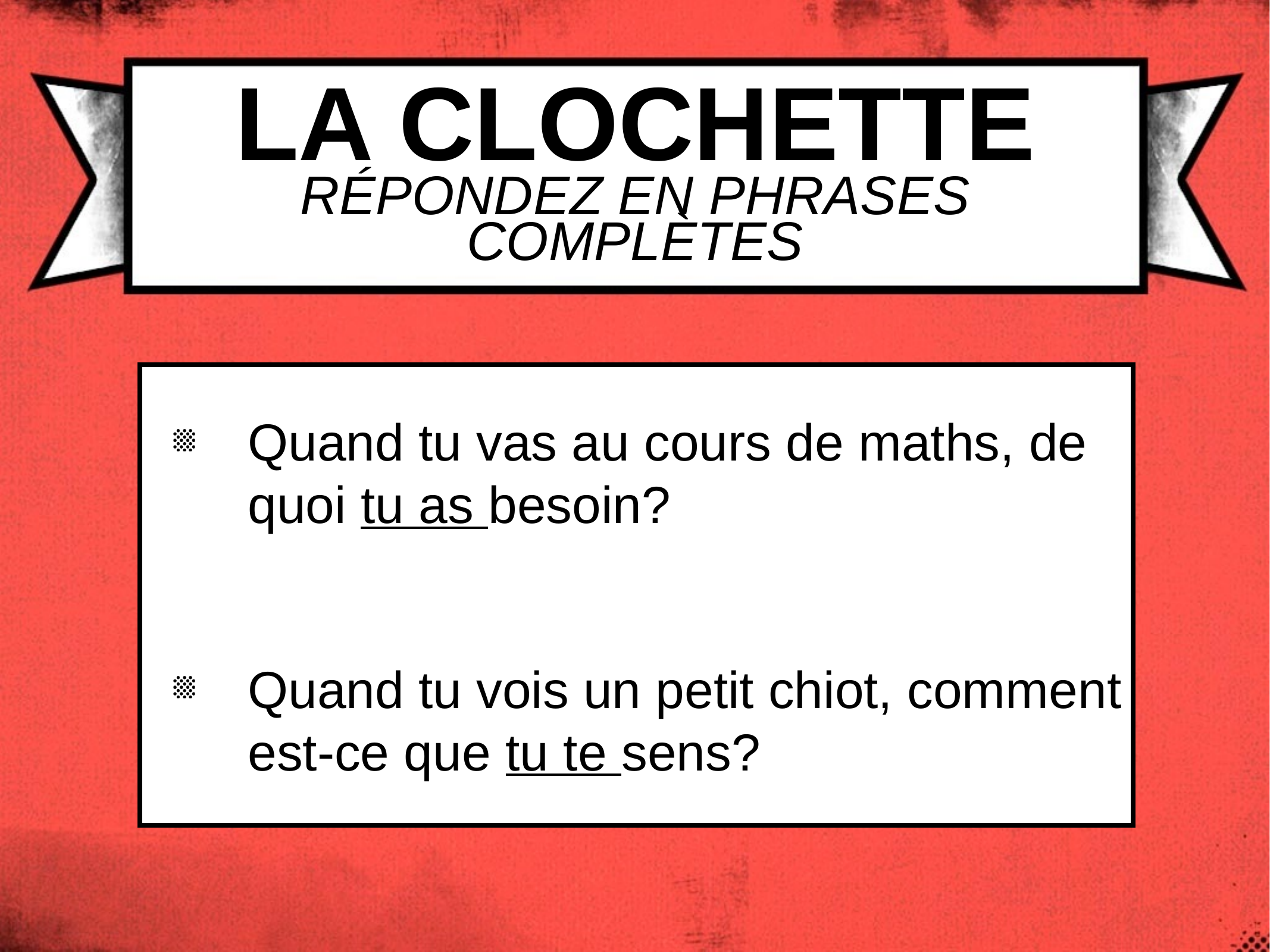

# LA CLOCHETTE Répondez en phrases complètes
Quand tu vas au cours de maths, de quoi tu as besoin?

Quand tu vois un petit chiot, comment est-ce que tu te sens?